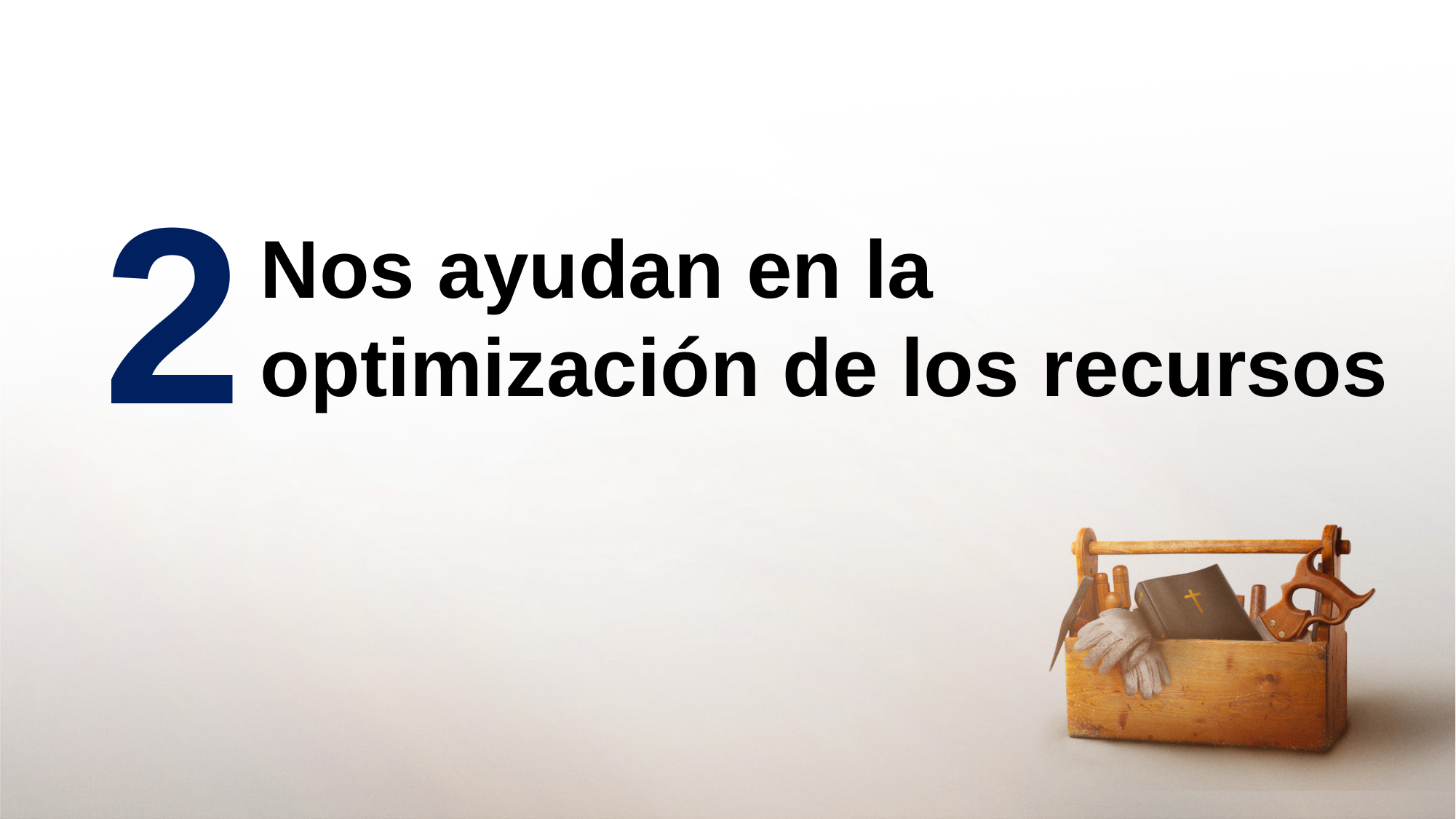

2
Nos ayudan en la optimización de los recursos